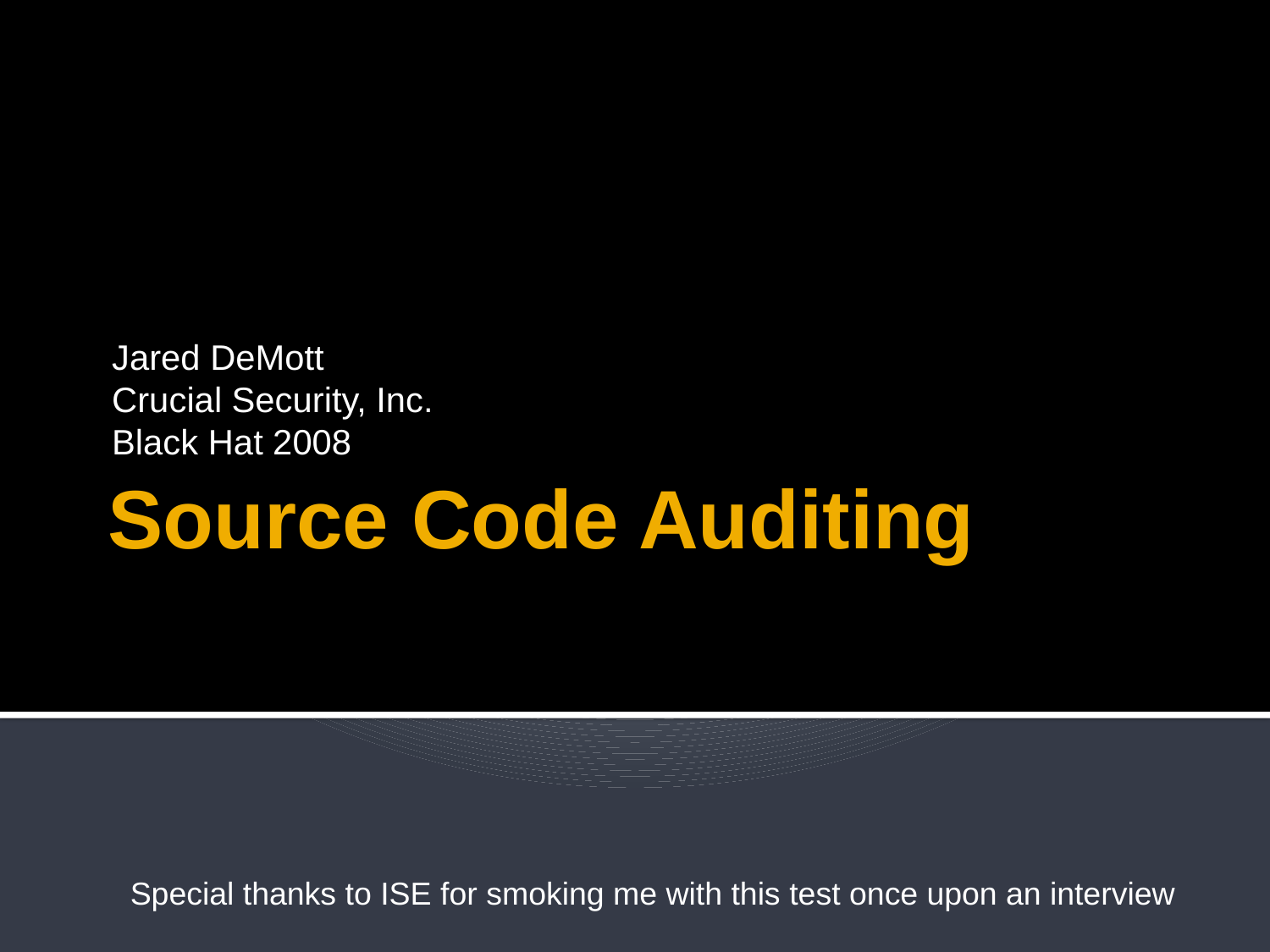

Jared DeMott
Crucial Security, Inc.
Black Hat 2008
# Source Code Auditing
Special thanks to ISE for smoking me with this test once upon an interview